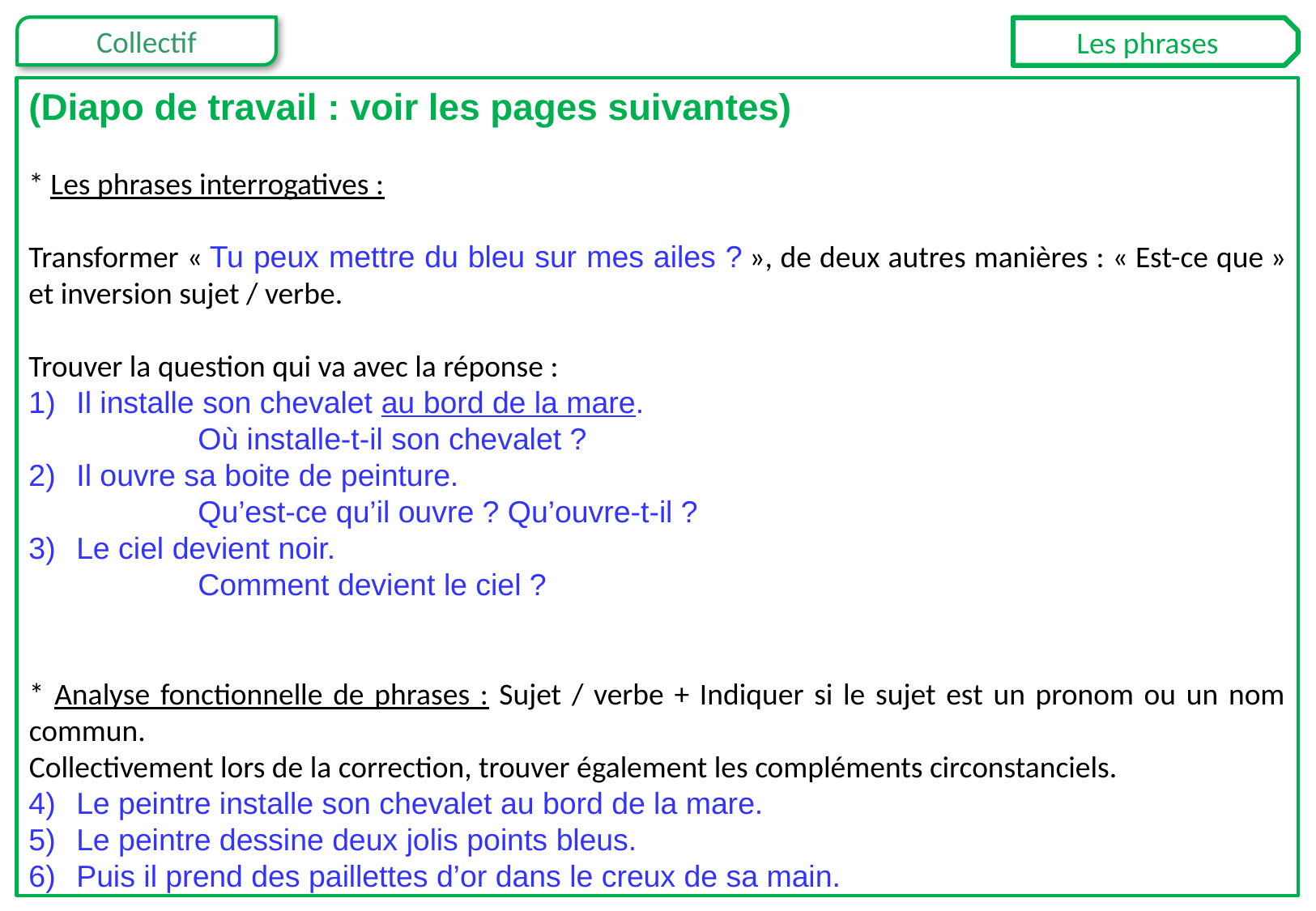

Les phrases
(Diapo de travail : voir les pages suivantes)

* Les phrases interrogatives :

Transformer « Tu peux mettre du bleu sur mes ailes ? », de deux autres manières : « Est-ce que » et inversion sujet / verbe.

Trouver la question qui va avec la réponse :
Il installe son chevalet au bord de la mare.
	Où installe-t-il son chevalet ?
Il ouvre sa boite de peinture.
	Qu’est-ce qu’il ouvre ? Qu’ouvre-t-il ?
Le ciel devient noir.
	Comment devient le ciel ?

* Analyse fonctionnelle de phrases : Sujet / verbe + Indiquer si le sujet est un pronom ou un nom commun.
Collectivement lors de la correction, trouver également les compléments circonstanciels.
Le peintre installe son chevalet au bord de la mare.
Le peintre dessine deux jolis points bleus.
Puis il prend des paillettes d’or dans le creux de sa main.